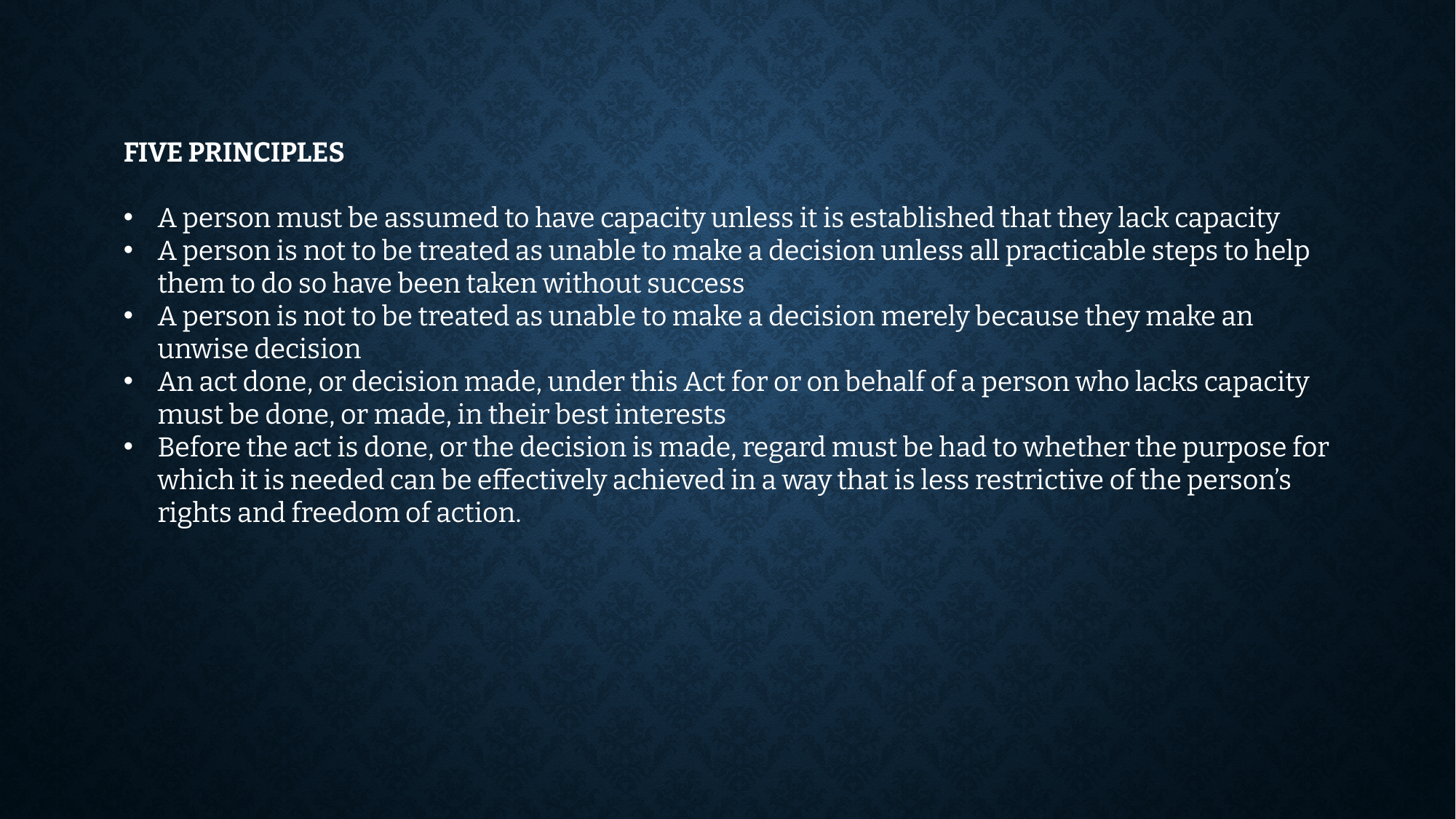

FIVE PRINCIPLES

A person must be assumed to have capacity unless it is established that they lack capacity
A person is not to be treated as unable to make a decision unless all practicable steps to help them to do so have been taken without success
A person is not to be treated as unable to make a decision merely because they make an unwise decision
An act done, or decision made, under this Act for or on behalf of a person who lacks capacity must be done, or made, in their best interests
Before the act is done, or the decision is made, regard must be had to whether the purpose for which it is needed can be effectively achieved in a way that is less restrictive of the person’s rights and freedom of action.